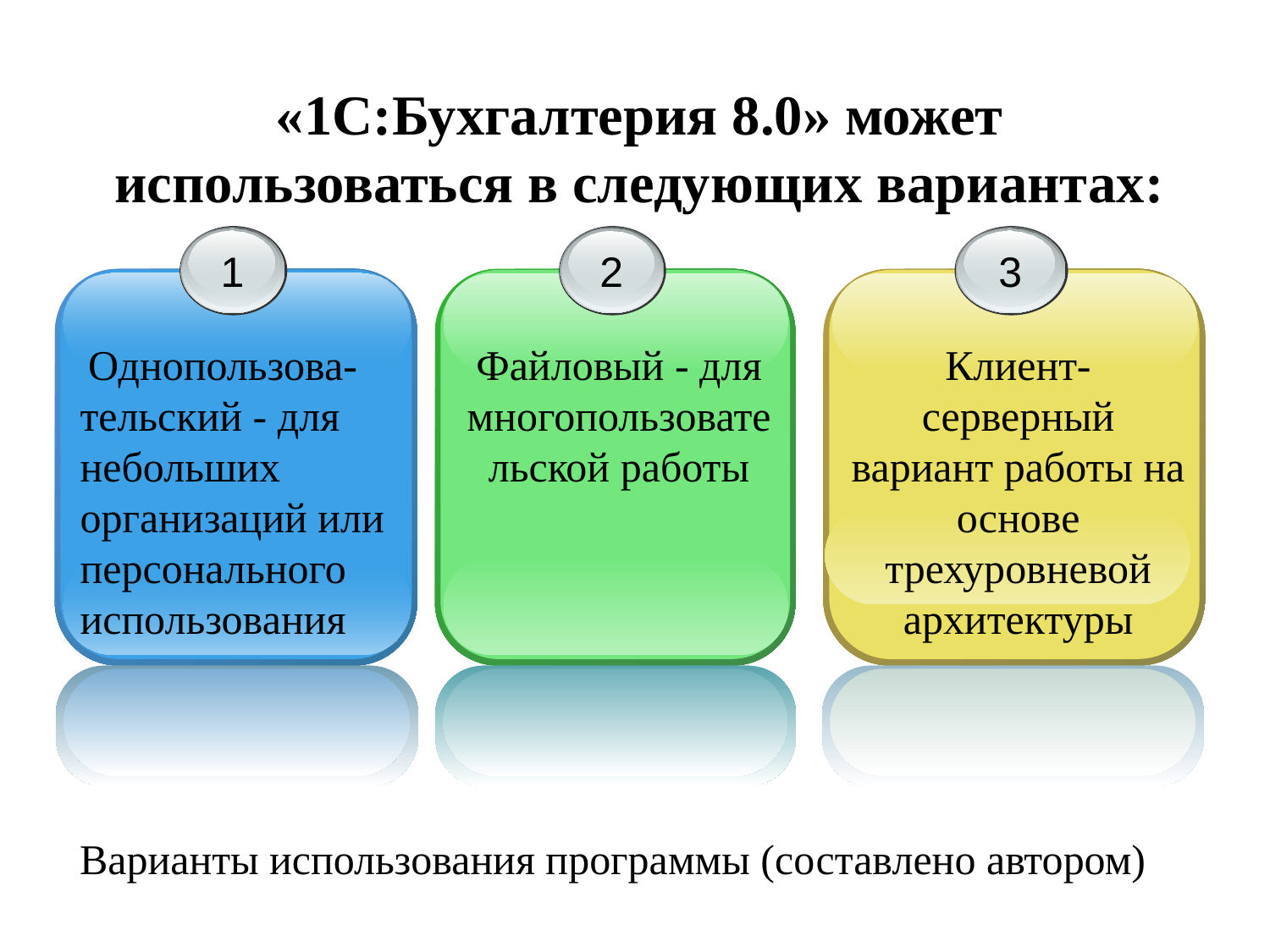

«1С:Бухгалтерия 8.0» может использоваться в следующих вариантах:

1

 Однопользова-тельский - для небольших организаций или персонального использования

2

Файловый - для многопользовательской работы

3

Клиент-серверный вариант работы на основе трехуровневой архитектуры

# Варианты использования программы (составлено автором)